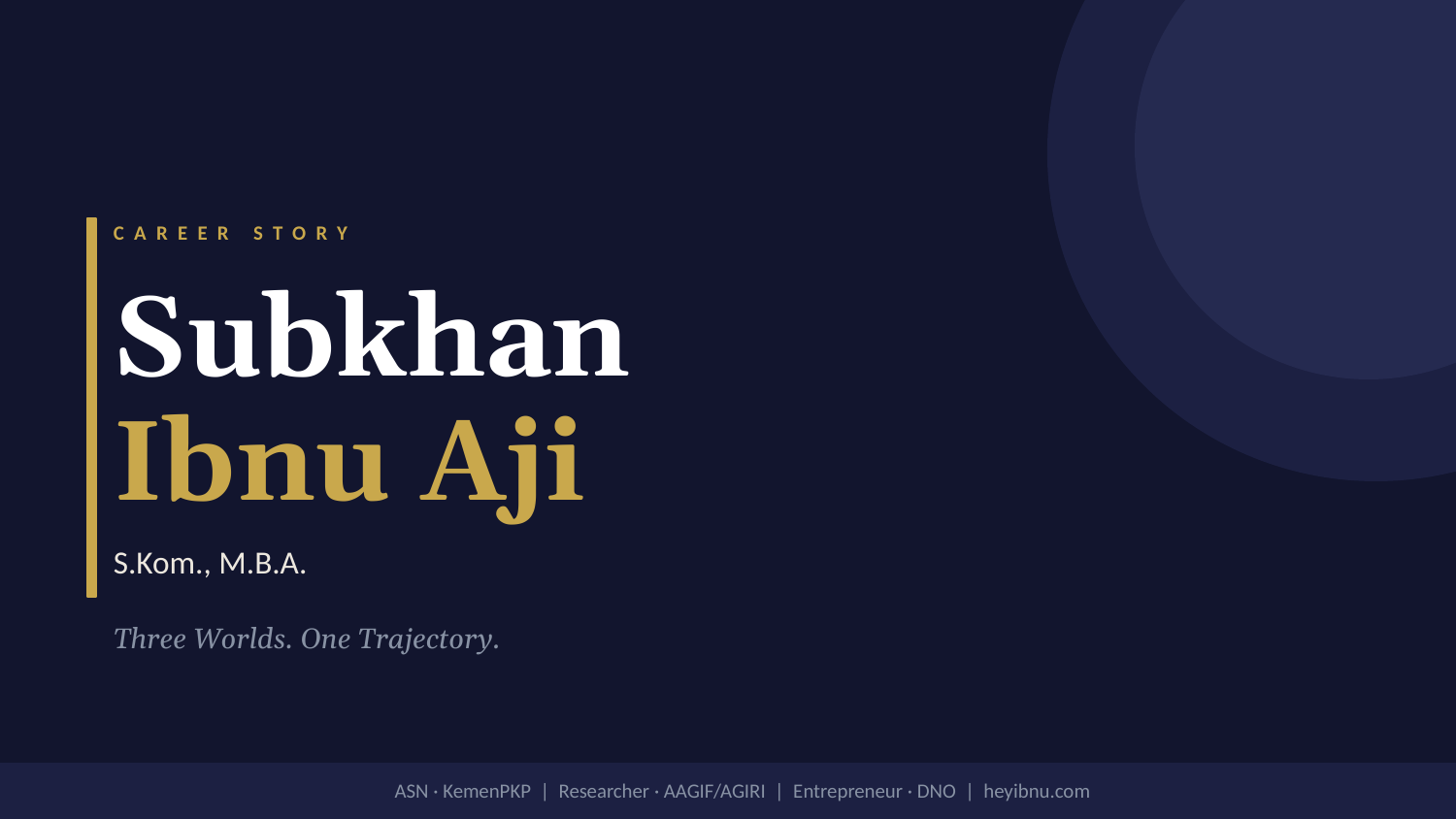

CAREER STORY

Subkhan
Ibnu Aji
S.Kom., M.B.A.
Three Worlds. One Trajectory.

ASN · KemenPKP  |  Researcher · AAGIF/AGIRI  |  Entrepreneur · DNO  |  heyibnu.com